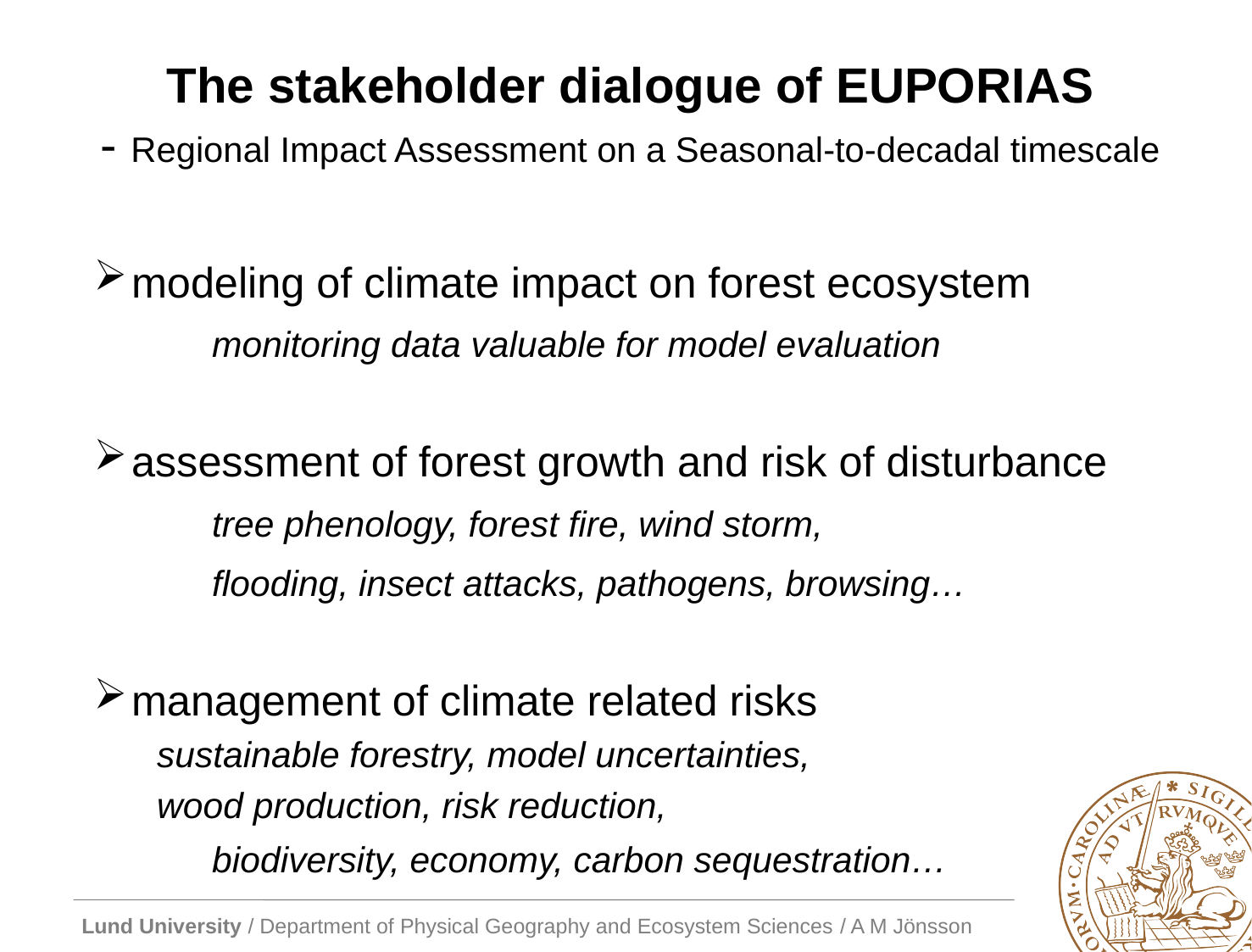

# The stakeholder dialogue of EUPORIAS - Regional Impact Assessment on a Seasonal-to-decadal timescale

modeling of climate impact on forest ecosystem
	monitoring data valuable for model evaluation

assessment of forest growth and risk of disturbance
	tree phenology, forest fire, wind storm,
	flooding, insect attacks, pathogens, browsing…

management of climate related risks
	sustainable forestry, model uncertainties,
	wood production, risk reduction,
	biodiversity, economy, carbon sequestration…